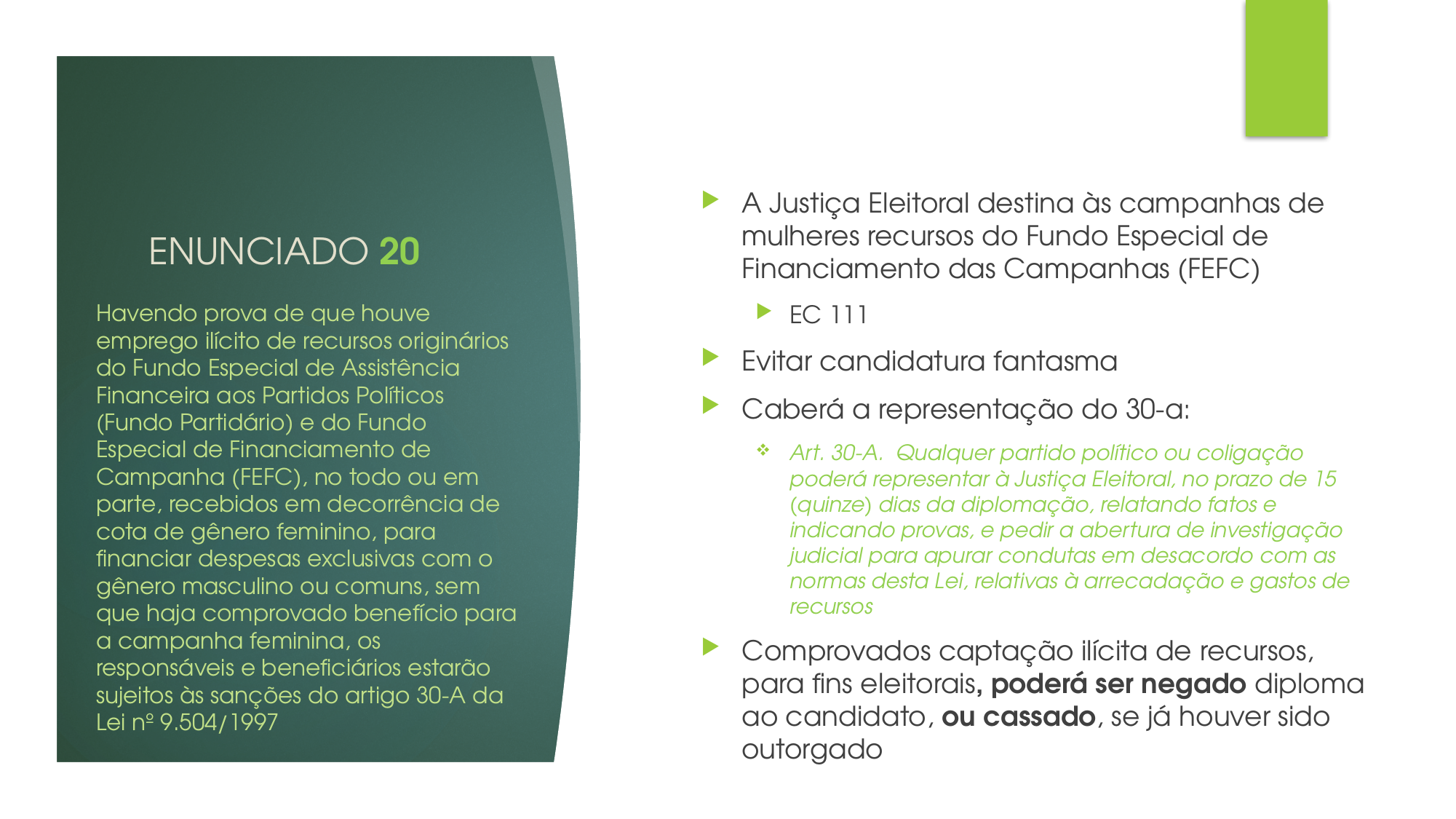

# ENUNCIADO 20
A Justiça Eleitoral destina às campanhas de mulheres recursos do Fundo Especial de Financiamento das Campanhas (FEFC)
EC 111
Evitar candidatura fantasma
Caberá a representação do 30-a:
Art. 30-A.  Qualquer partido político ou coligação poderá representar à Justiça Eleitoral, no prazo de 15 (quinze) dias da diplomação, relatando fatos e indicando provas, e pedir a abertura de investigação judicial para apurar condutas em desacordo com as normas desta Lei, relativas à arrecadação e gastos de recursos
Comprovados captação ilícita de recursos, para fins eleitorais, poderá ser negado diploma ao candidato, ou cassado, se já houver sido outorgado
Havendo prova de que houve emprego ilícito de recursos originários do Fundo Especial de Assistência Financeira aos Partidos Políticos (Fundo Partidário) e do Fundo Especial de Financiamento de Campanha (FEFC), no todo ou em parte, recebidos em decorrência de cota de gênero feminino, para financiar despesas exclusivas com o gênero masculino ou comuns, sem que haja comprovado benefício para a campanha feminina, os responsáveis e beneficiários estarão sujeitos às sanções do artigo 30-A da Lei nº 9.504/1997